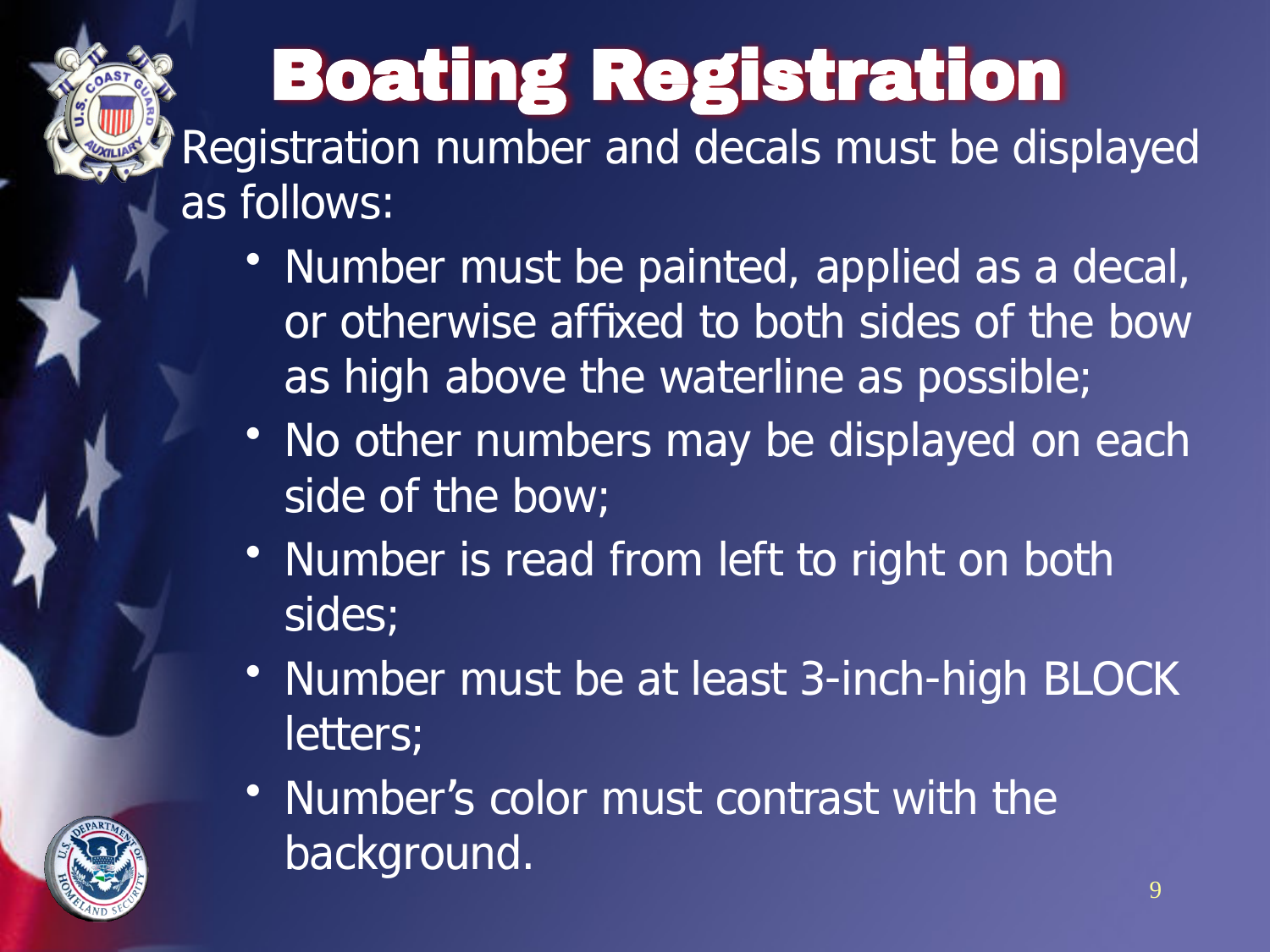

# Boating Registration
Registration number and decals must be displayed as follows:
Number must be painted, applied as a decal, or otherwise affixed to both sides of the bow as high above the waterline as possible;
No other numbers may be displayed on each side of the bow;
Number is read from left to right on both sides;
Number must be at least 3-inch-high BLOCK letters;
Number’s color must contrast with the background.
9